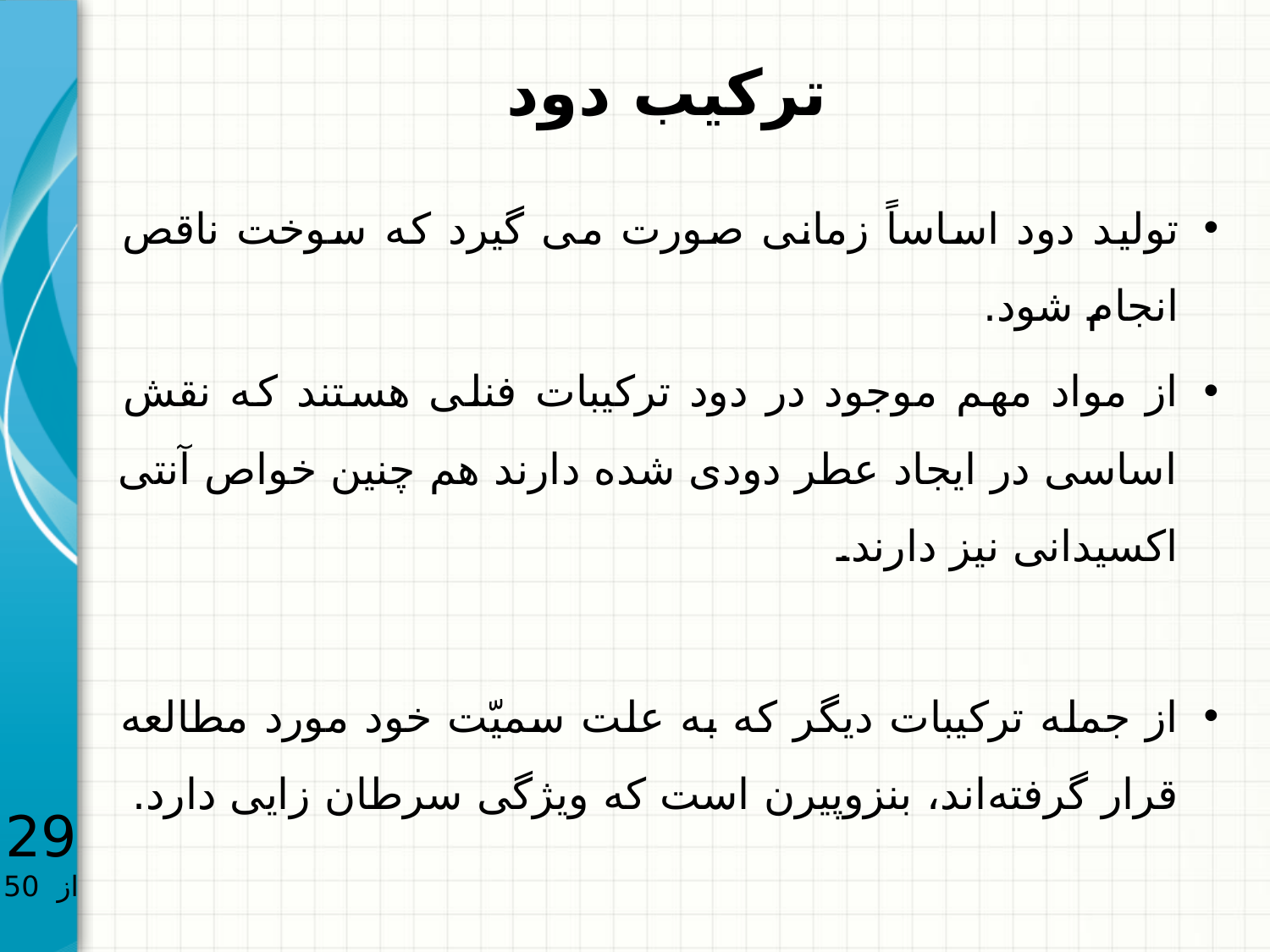

# ترکیب دود
تولید دود اساساً زمانی صورت می گیرد که سوخت ناقص انجام شود.
از مواد مهم موجود در دود ترکیبات فنلی هستند که نقش اساسی در ایجاد عطر دودی شده دارند هم چنین خواص آنتی اکسیدانی نیز دارند.

از جمله ترکیبات دیگر که به علت سمیّت خود مورد مطالعه قرار گرفته‌اند، بنزوپیرن است که ویژگی سرطان زایی دارد.